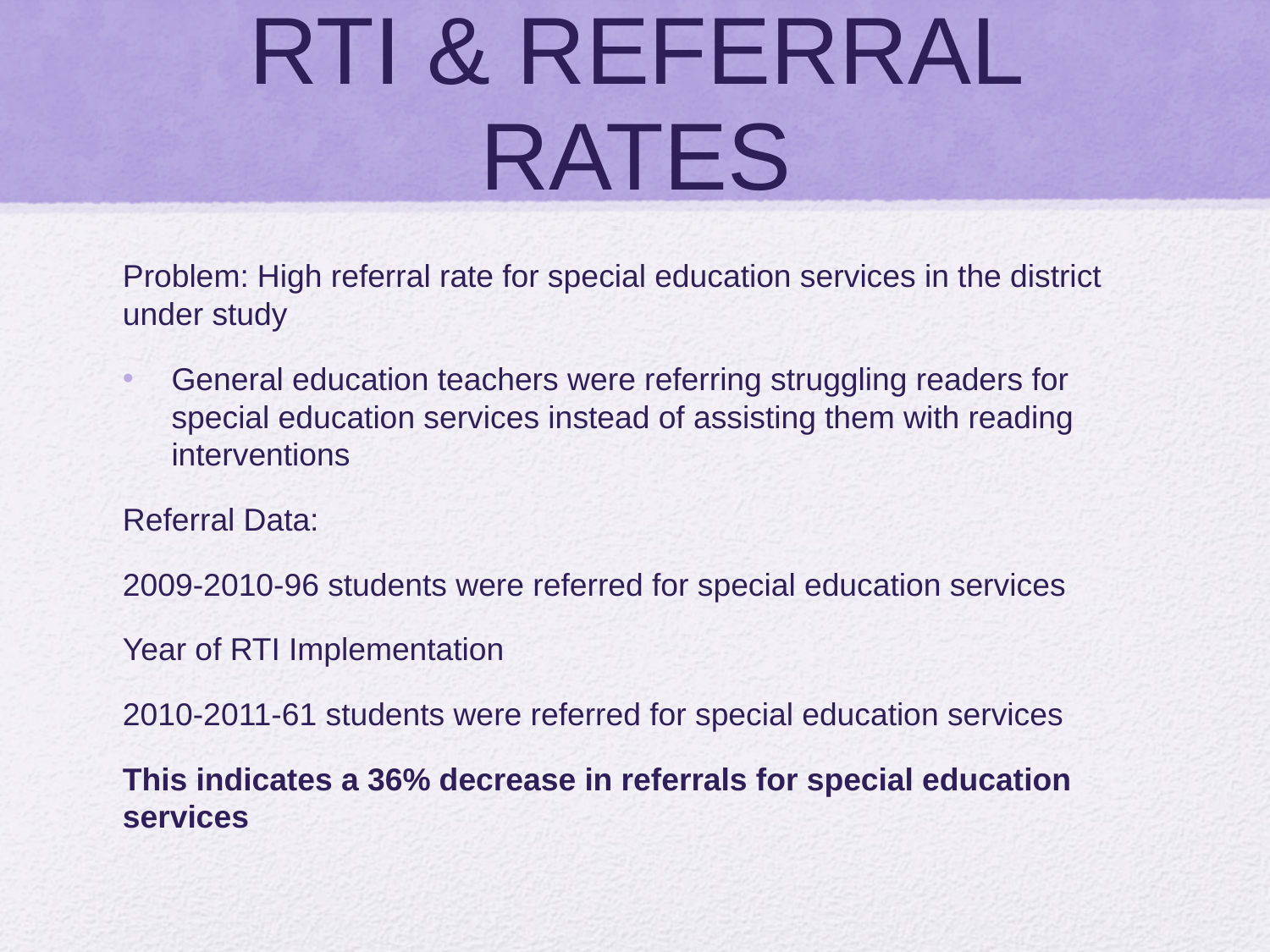

# RTI & REFERRAL RATES
Problem: High referral rate for special education services in the district under study
General education teachers were referring struggling readers for special education services instead of assisting them with reading interventions
Referral Data:
2009-2010-96 students were referred for special education services
Year of RTI Implementation
2010-2011-61 students were referred for special education services
This indicates a 36% decrease in referrals for special education services